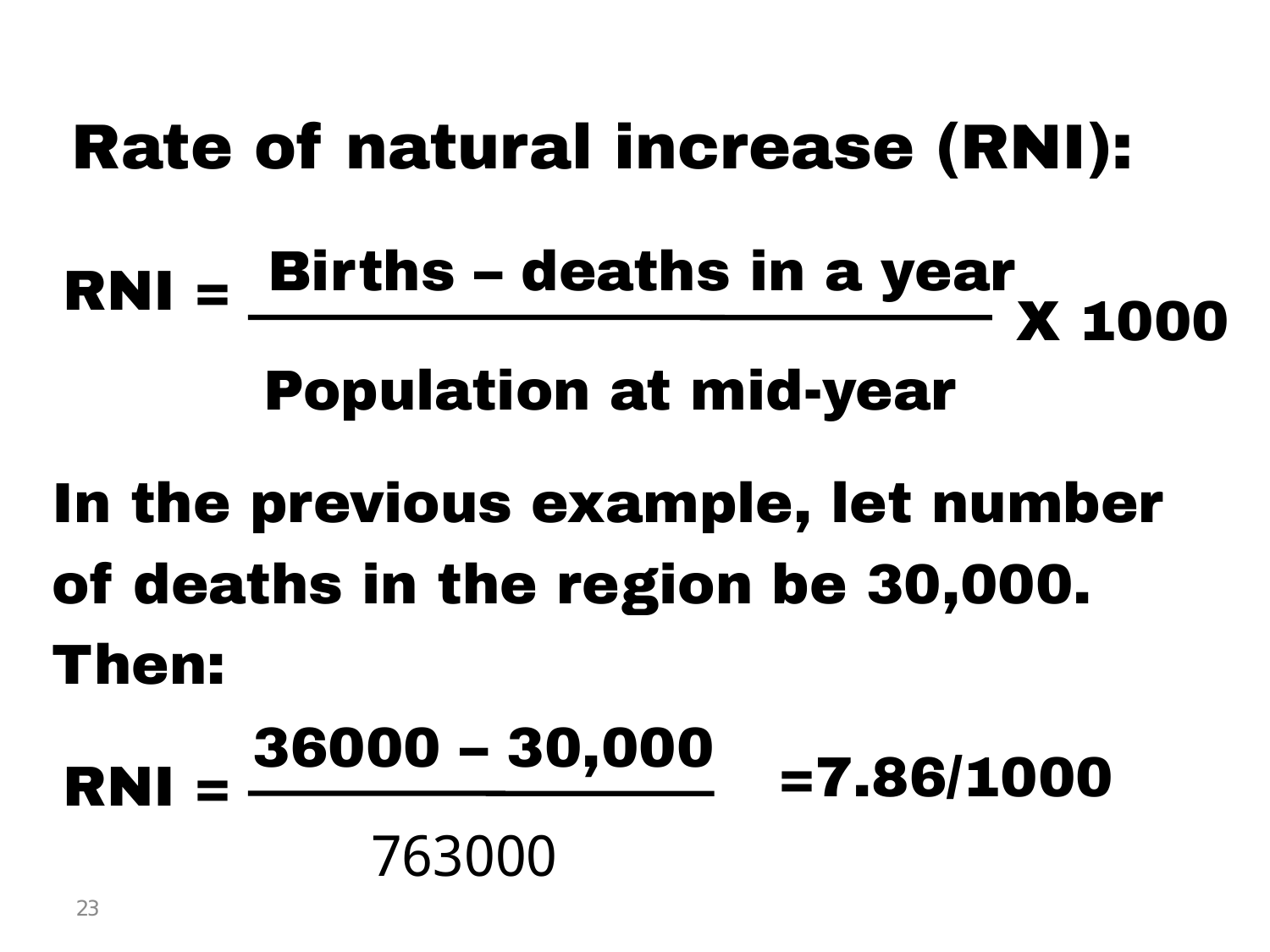

Rate of natural increase (RNI):
Births – deaths in a year
RNI =
X 1000
Population at mid-year
In the previous example, let number of deaths in the region be 30,000. Then:
36000 – 30,000
=7.86/1000
RNI =
763000
23